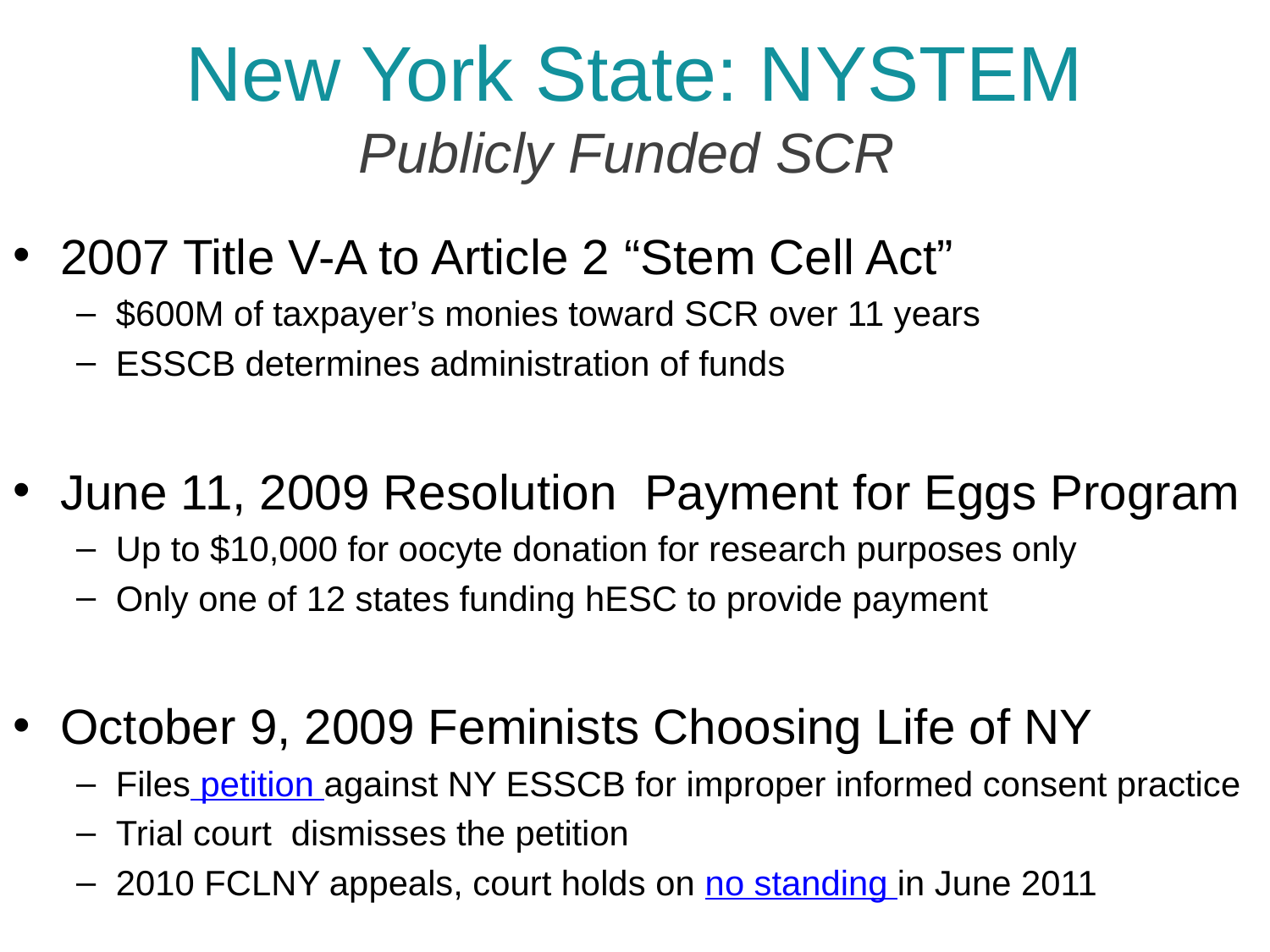

# New York State: NYSTEM Publicly Funded SCR
2007 Title V-A to Article 2 “Stem Cell Act”
$600M of taxpayer’s monies toward SCR over 11 years
ESSCB determines administration of funds

June 11, 2009 Resolution  Payment for Eggs Program
Up to $10,000 for oocyte donation for research purposes only
Only one of 12 states funding hESC to provide payment

October 9, 2009 Feminists Choosing Life of NY
Files petition against NY ESSCB for improper informed consent practice
Trial court  dismisses the petition
2010 FCLNY appeals, court holds on no standing in June 2011